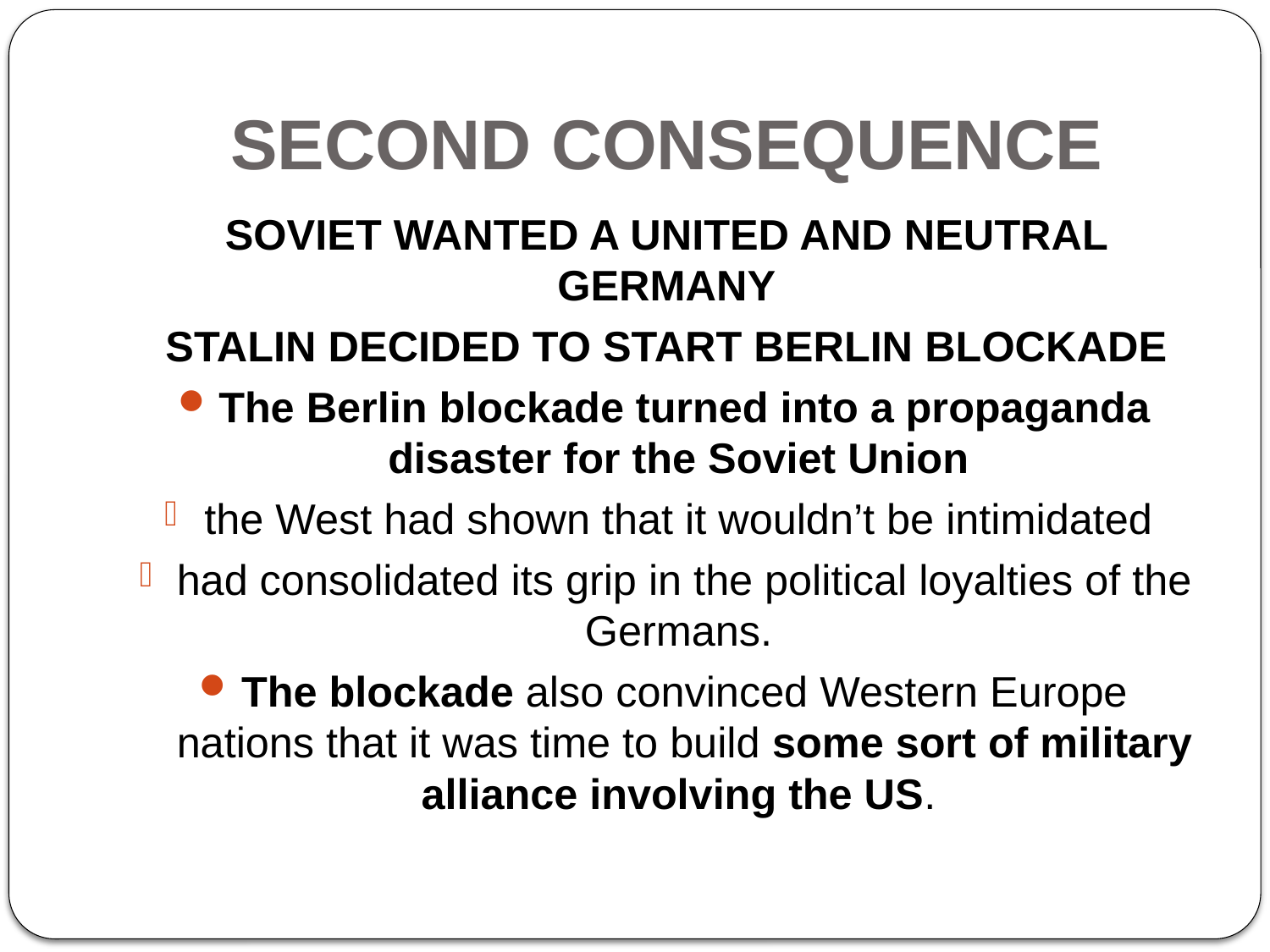

# SECOND CONSEQUENCE
SOVIET WANTED A UNITED AND NEUTRAL GERMANY
STALIN DECIDED TO START BERLIN BLOCKADE
The Berlin blockade turned into a propaganda disaster for the Soviet Union
the West had shown that it wouldn’t be intimidated
had consolidated its grip in the political loyalties of the Germans.
The blockade also convinced Western Europe nations that it was time to build some sort of military alliance involving the US.